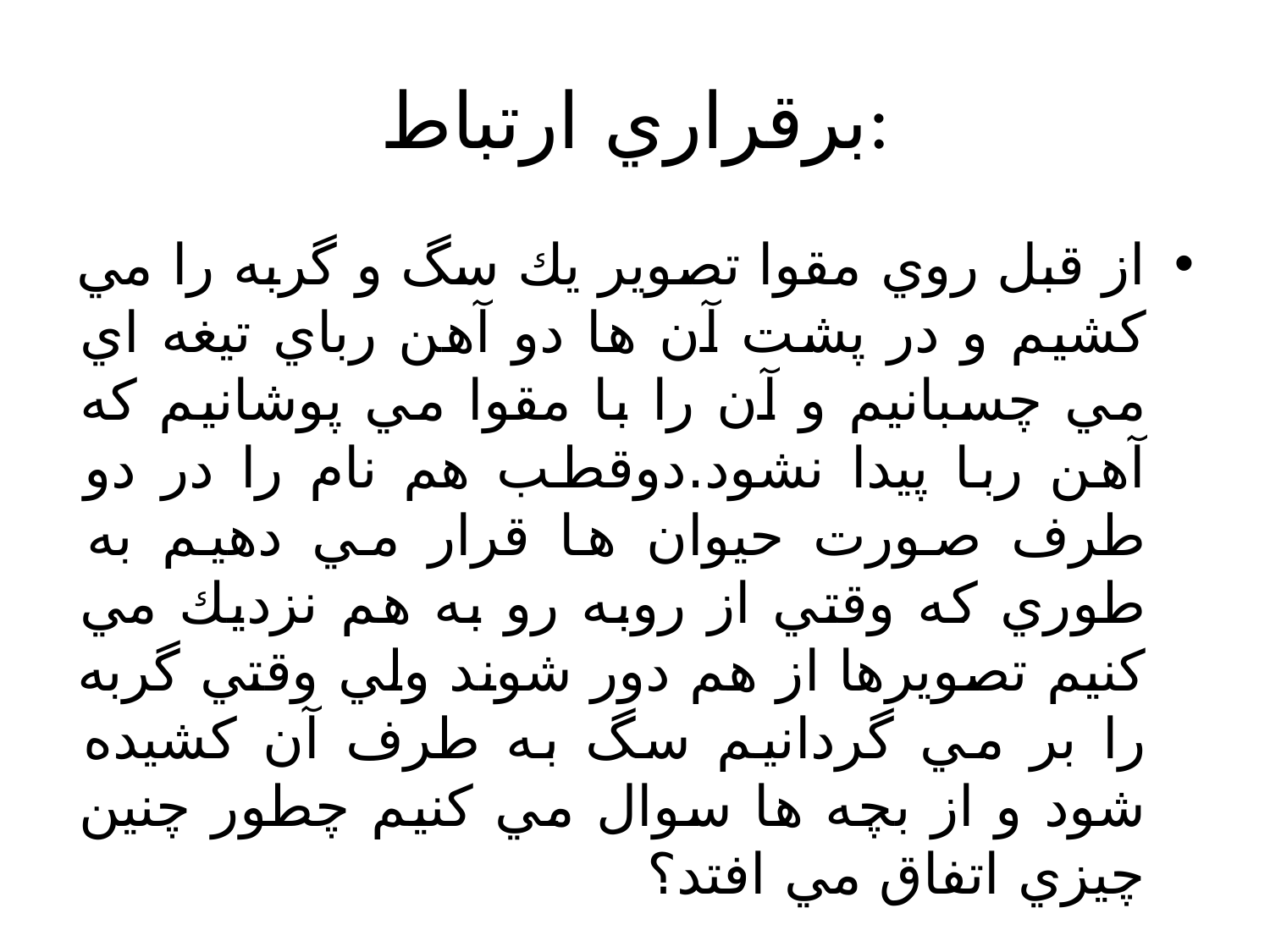

# برقراري ارتباط:
از قبل روي مقوا تصوير يك سگ و گربه را مي كشيم و در پشت آن ها دو آهن رباي تيغه اي مي چسبانيم و آن را با مقوا مي پوشانيم كه آهن ربا پيدا نشود.دوقطب هم نام را در دو طرف صورت حيوان ها قرار مي دهيم به طوري كه وقتي از روبه رو به هم نزديك مي كنيم تصويرها از هم دور شوند ولي وقتي گربه را بر مي گردانيم سگ به طرف آن كشيده شود و از بچه ها سوال مي كنيم چطور چنين چيزي اتفاق مي افتد؟